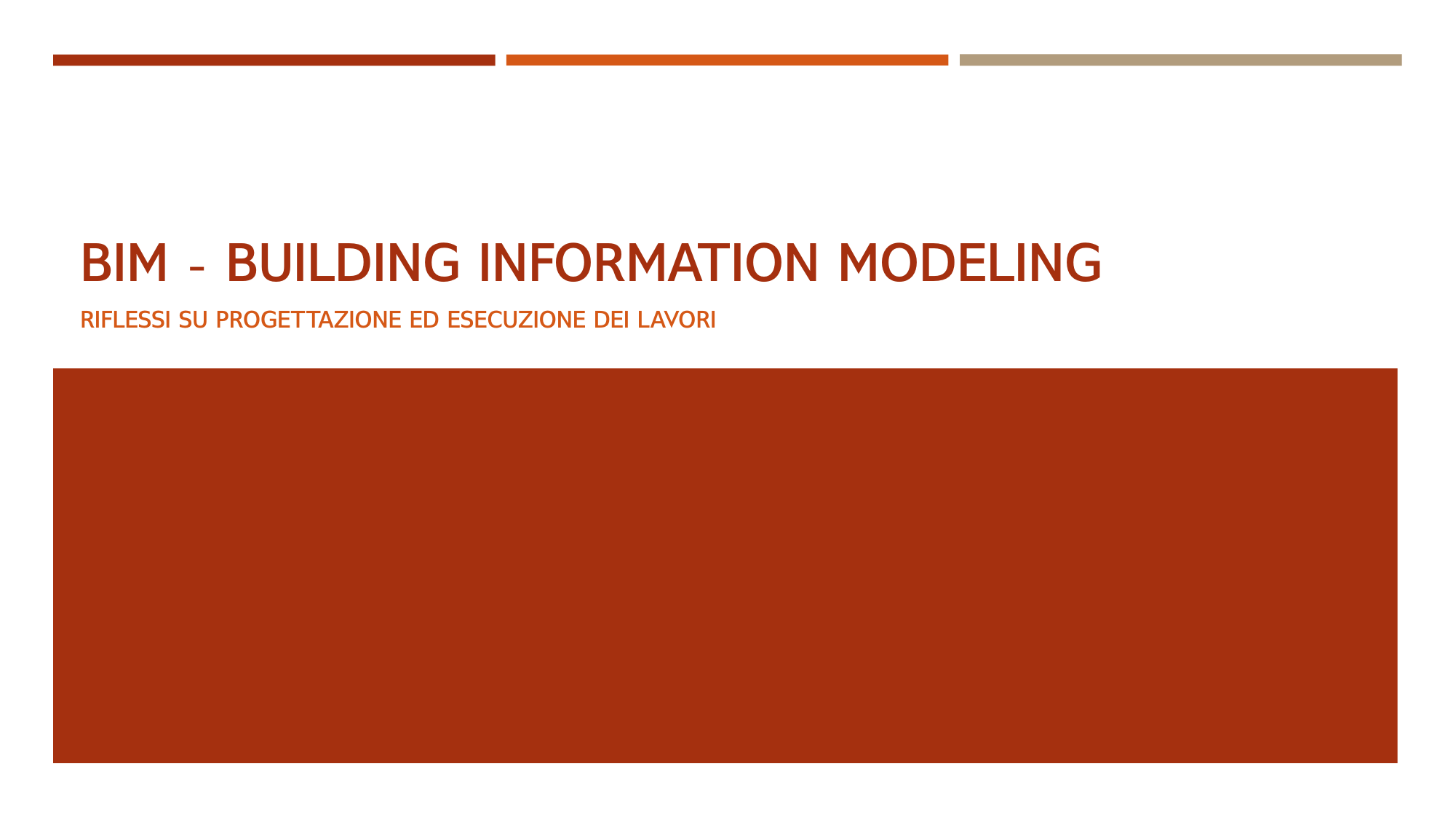

# BIM - BUILDING INFORMATION MODELING
Riflessi su progettazione ed esecuzione dei lavori